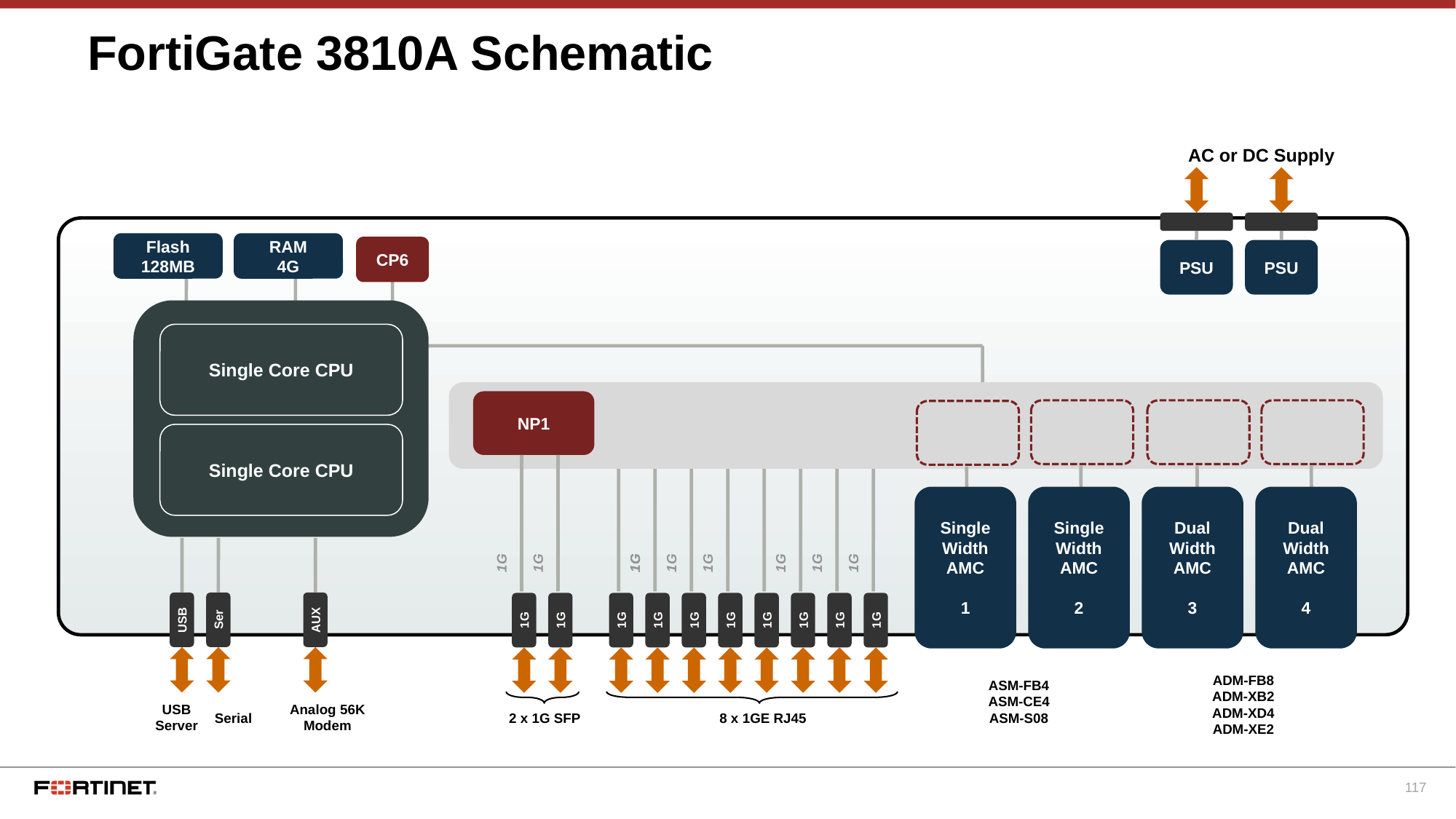

# FortiGate 3810A Schematic
AC or DC Supply

Flash 128MB
RAM
4G
CP6
PSU
PSU

Single Core CPU

NP1

Single Core CPU

Single Width
AMC

1
Single Width
AMC

2
Dual
Width
AMC

3
Dual
Width
AMC

4

1G
1G
1G
1G
1G
1G
1G
1G
1G

USB
Ser
AUX
1G
1G
1G
1G
1G
1G
1G
1G
1G
1G

ADM-FB8
ADM-XB2
ADM-XD4
ADM-XE2
ASM-FB4
ASM-CE4
ASM-S08

USB
Server
Analog 56K
Modem
Serial
2 x 1G SFP
8 x 1GE RJ45